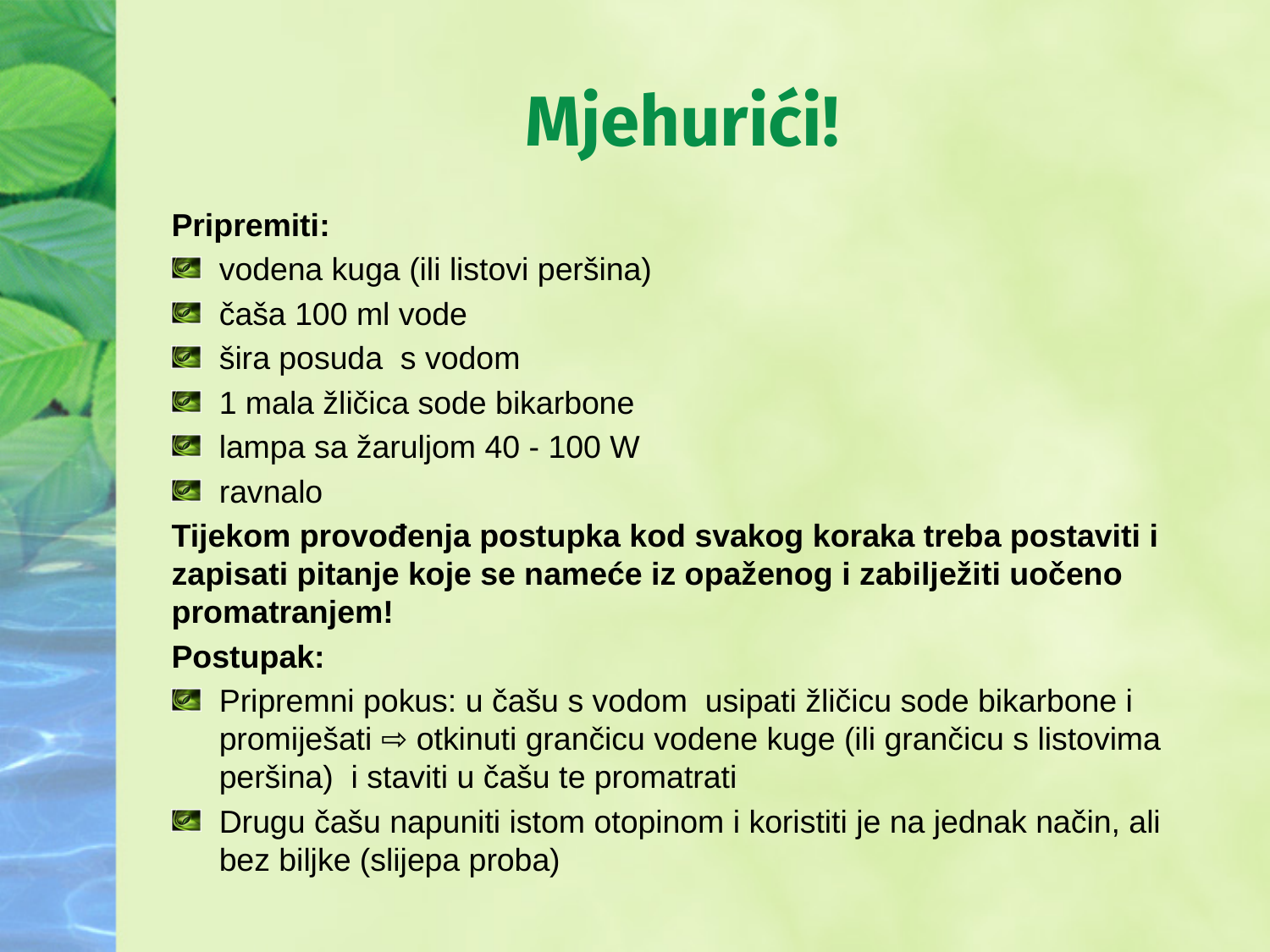

# Mjehurići!
Pripremiti:
vodena kuga (ili listovi peršina)
čaša 100 ml vode
šira posuda  s vodom
1 mala žličica sode bikarbone
lampa sa žaruljom 40 - 100 W
ravnalo
Tijekom provođenja postupka kod svakog koraka treba postaviti i zapisati pitanje koje se nameće iz opaženog i zabilježiti uočeno promatranjem!
Postupak:
Pripremni pokus: u čašu s vodom  usipati žličicu sode bikarbone i promiješati ⇨ otkinuti grančicu vodene kuge (ili grančicu s listovima peršina)  i staviti u čašu te promatrati
Drugu čašu napuniti istom otopinom i koristiti je na jednak način, ali bez biljke (slijepa proba)